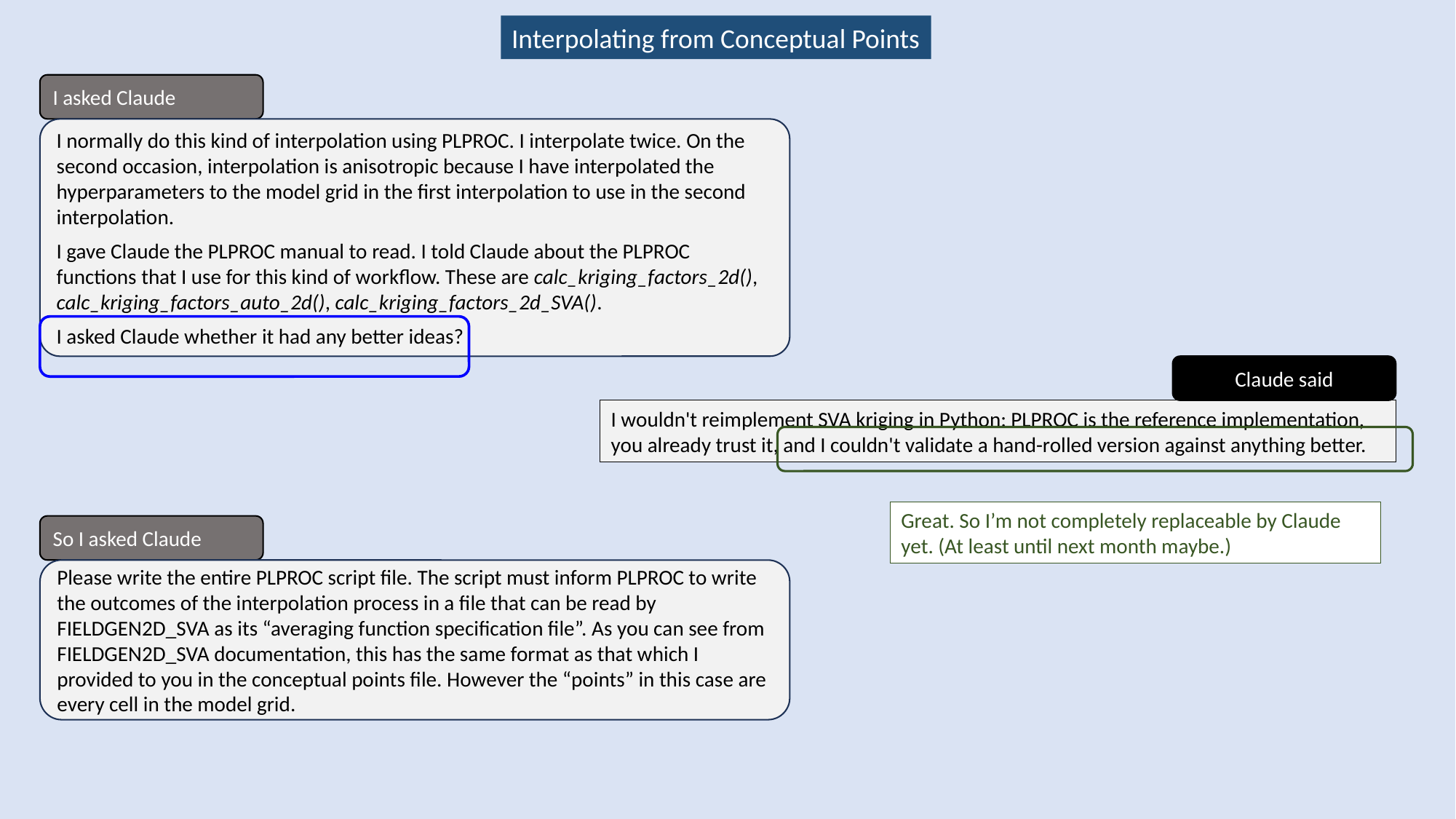

Interpolating from Conceptual Points
I asked Claude
I normally do this kind of interpolation using PLPROC. I interpolate twice. On the second occasion, interpolation is anisotropic because I have interpolated the hyperparameters to the model grid in the first interpolation to use in the second interpolation.
I gave Claude the PLPROC manual to read. I told Claude about the PLPROC functions that I use for this kind of workflow. These are calc_kriging_factors_2d(), calc_kriging_factors_auto_2d(), calc_kriging_factors_2d_SVA().
I asked Claude whether it had any better ideas?

Claude said
I wouldn't reimplement SVA kriging in Python: PLPROC is the reference implementation, you already trust it, and I couldn't validate a hand-rolled version against anything better.

Great. So I’m not completely replaceable by Claude yet. (At least until next month maybe.)
So I asked Claude
Please write the entire PLPROC script file. The script must inform PLPROC to write the outcomes of the interpolation process in a file that can be read by FIELDGEN2D_SVA as its “averaging function specification file”. As you can see from FIELDGEN2D_SVA documentation, this has the same format as that which I provided to you in the conceptual points file. However the “points” in this case are every cell in the model grid.